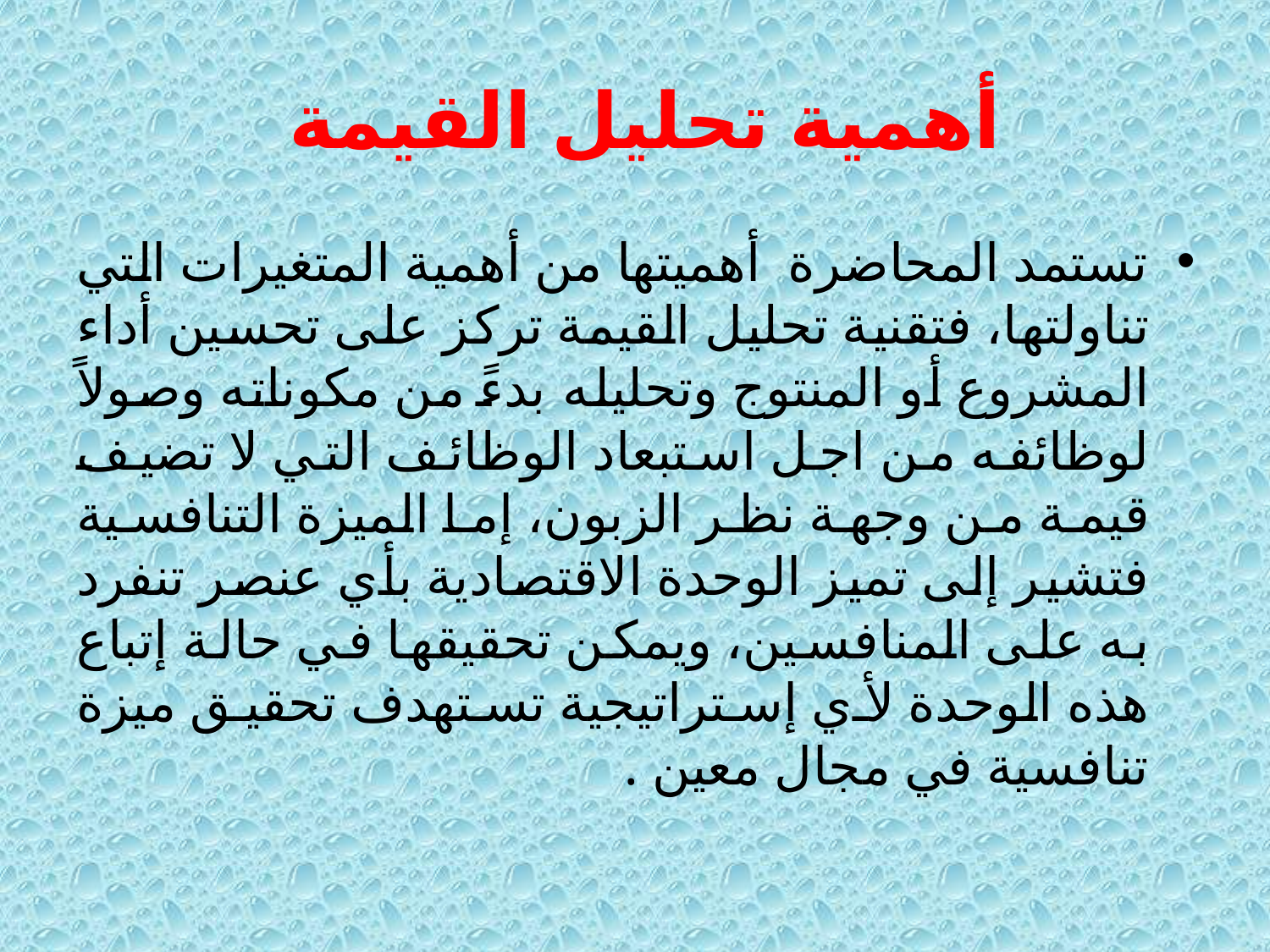

# أهمية تحليل القيمة
تستمد المحاضرة  أهميتها من أهمية المتغيرات التي تناولتها، فتقنية تحليل القيمة تركز على تحسين أداء المشروع أو المنتوج وتحليله بدءً من مكوناته وصولاً لوظائفه من اجل استبعاد الوظائف التي لا تضيف قيمة من وجهة نظر الزبون، إما الميزة التنافسية فتشير إلى تميز الوحدة الاقتصادية بأي عنصر تنفرد به على المنافسين، ويمكن تحقيقها في حالة إتباع هذه الوحدة لأي إستراتيجية تستهدف تحقيق ميزة تنافسية في مجال معين .